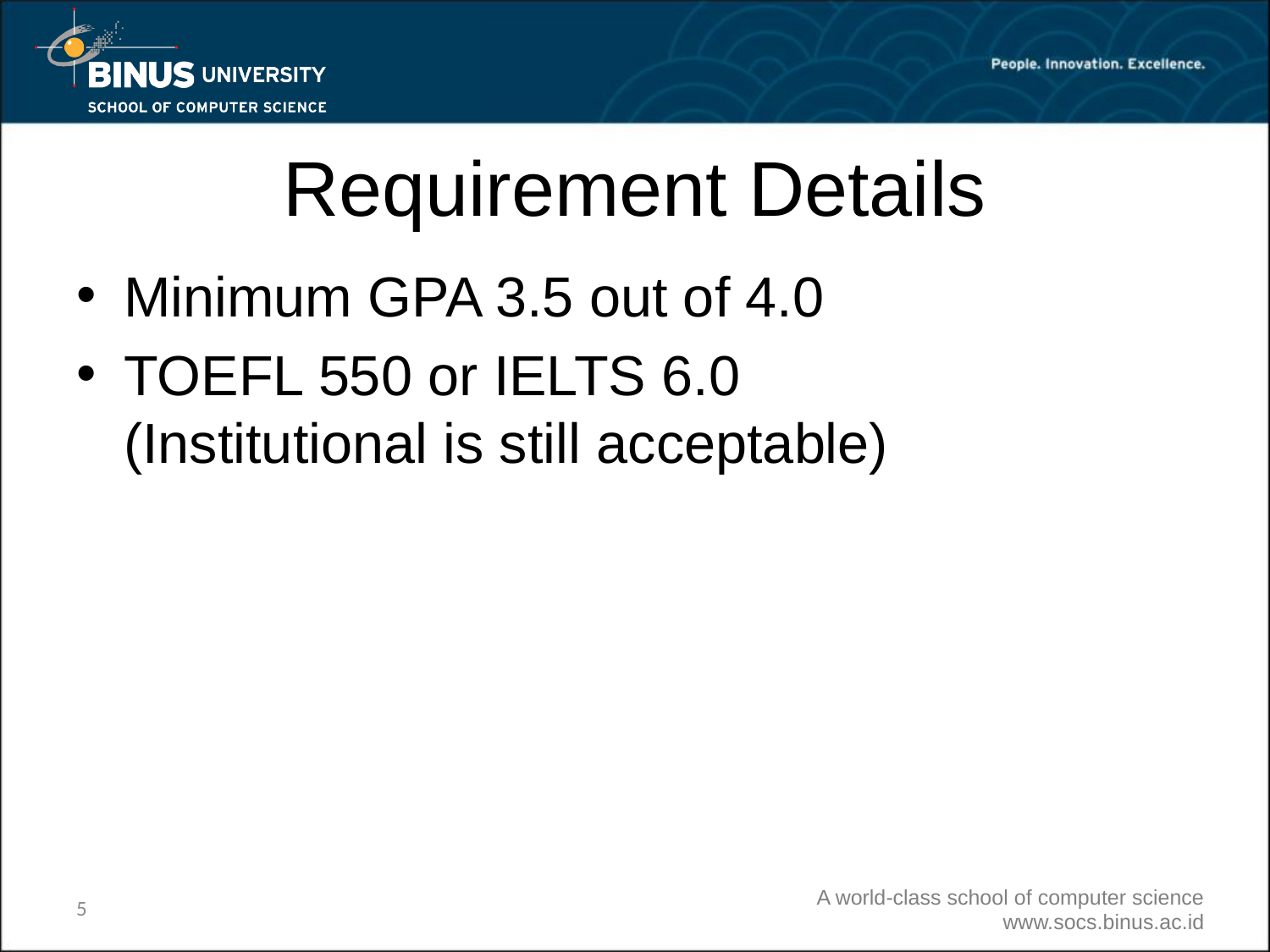

# Requirement Details
Minimum GPA 3.5 out of 4.0
TOEFL 550 or IELTS 6.0
(Institutional is still acceptable)
5